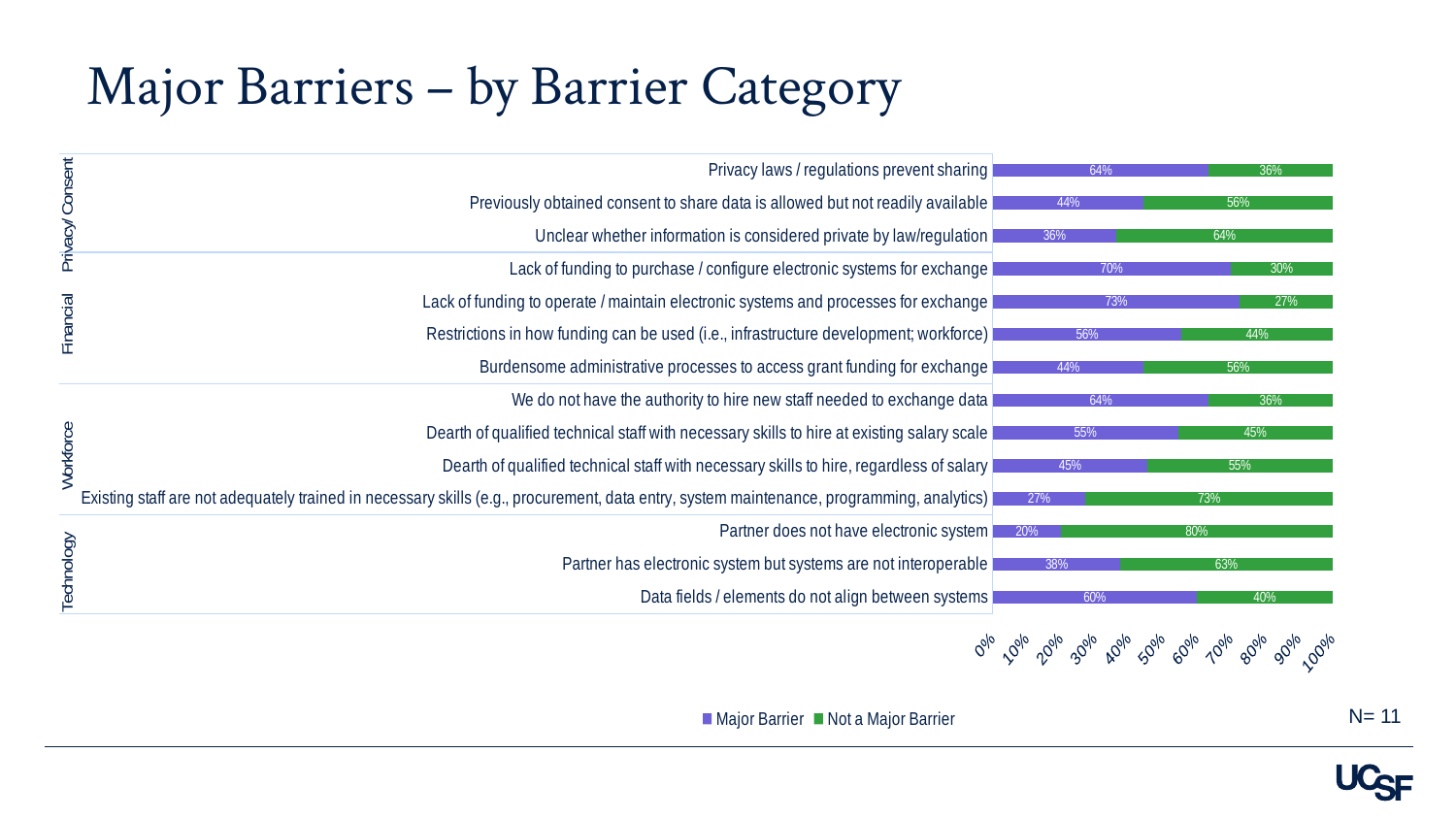

# Major Barriers – by Barrier Category

### Chart

| Category | Major Barrier | Not a Major Barrier |
|---|---|---|
| Privacy laws / regulations prevent sharing | 0.6363636363636364 | 0.36363636363636365 |
| Previously obtained consent to share data is allowed but not readily available | 0.4444444444444444 | 0.5555555555555556 |
| Unclear whether information is considered private by law/regulation | 0.36363636363636365 | 0.6363636363636364 |
| Lack of funding to purchase / configure electronic systems for exchange | 0.7 | 0.3 |
| Lack of funding to operate / maintain electronic systems and processes for exchange | 0.7272727272727273 | 0.2727272727272727 |
| Restrictions in how funding can be used (i.e., infrastructure development; workforce) | 0.5555555555555556 | 0.4444444444444444 |
| Burdensome administrative processes to access grant funding for exchange | 0.4444444444444444 | 0.5555555555555556 |
| We do not have the authority to hire new staff needed to exchange data | 0.6363636363636364 | 0.36363636363636365 |
| Dearth of qualified technical staff with necessary skills to hire at existing salary scale | 0.5454545454545454 | 0.45454545454545453 |
| Dearth of qualified technical staff with necessary skills to hire, regardless of salary | 0.45454545454545453 | 0.5454545454545454 |
| Existing staff are not adequately trained in necessary skills (e.g., procurement, data entry, system maintenance, programming, analytics) | 0.2727272727272727 | 0.7272727272727273 |
| Partner does not have electronic system | 0.2 | 0.8 |
| Partner has electronic system but systems are not interoperable | 0.375 | 0.625 |
| Data fields / elements do not align between systems | 0.6 | 0.4 |
N= 11